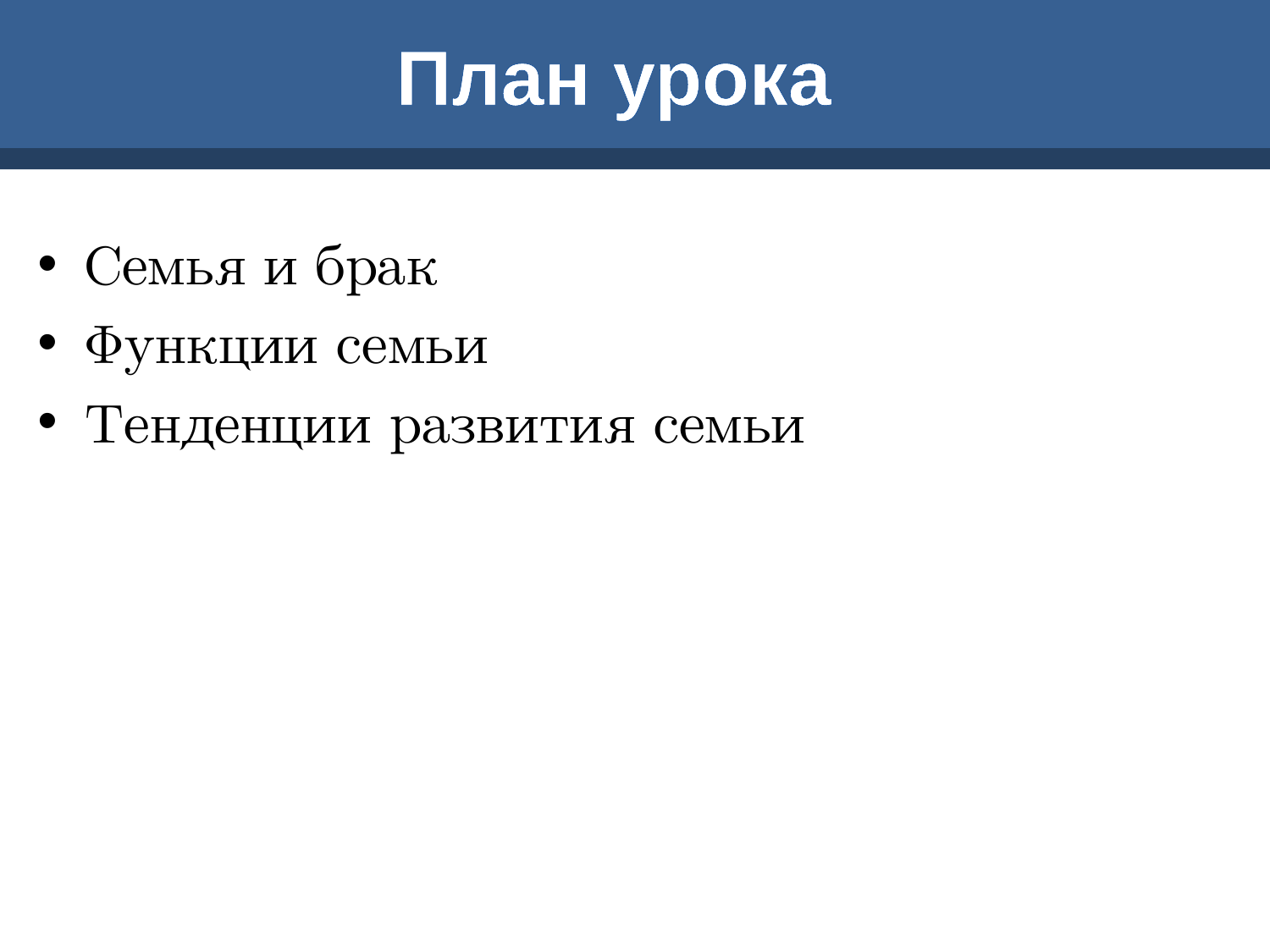

# План урока
Семья и брак
Функции семьи
Тенденции развития семьи